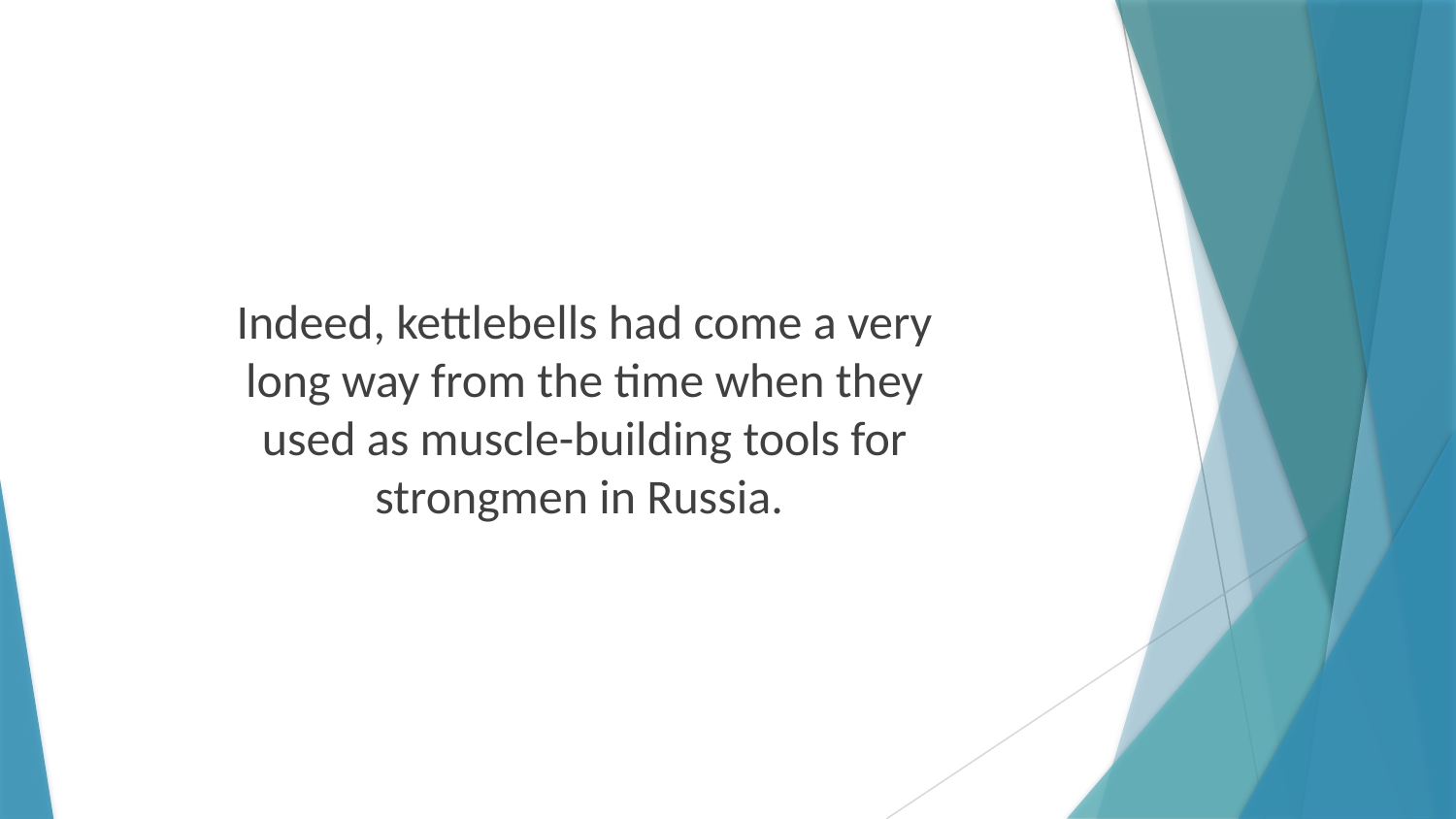

Indeed, kettlebells had come a very long way from the time when they used as muscle-building tools for strongmen in Russia.